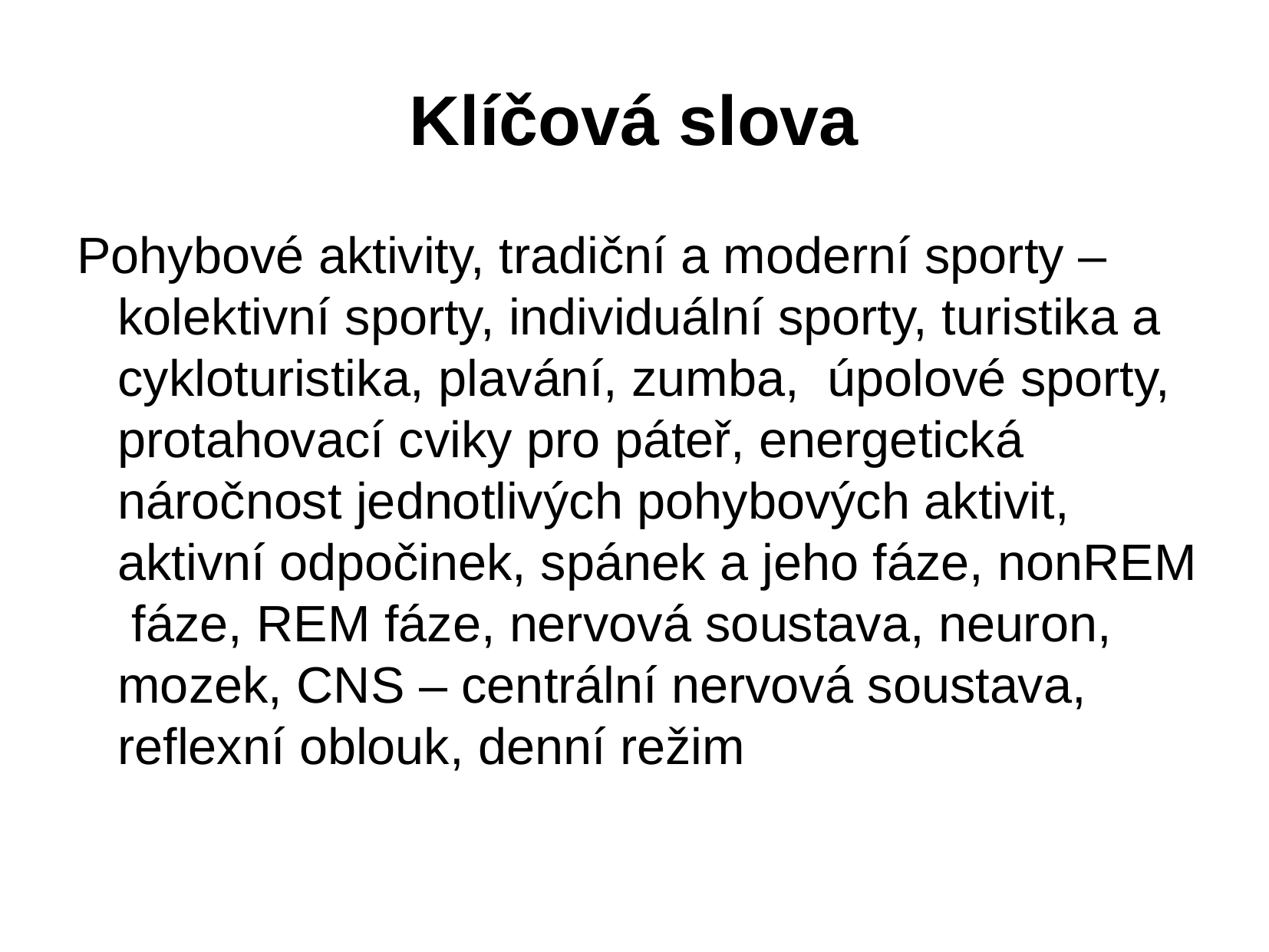

# Klíčová slova
Pohybové aktivity, tradiční a moderní sporty – kolektivní sporty, individuální sporty, turistika a cykloturistika, plavání, zumba,  úpolové sporty, protahovací cviky pro páteř, energetická náročnost jednotlivých pohybových aktivit, aktivní odpočinek, spánek a jeho fáze, nonREM  fáze, REM fáze, nervová soustava, neuron, mozek, CNS – centrální nervová soustava, reflexní oblouk, denní režim